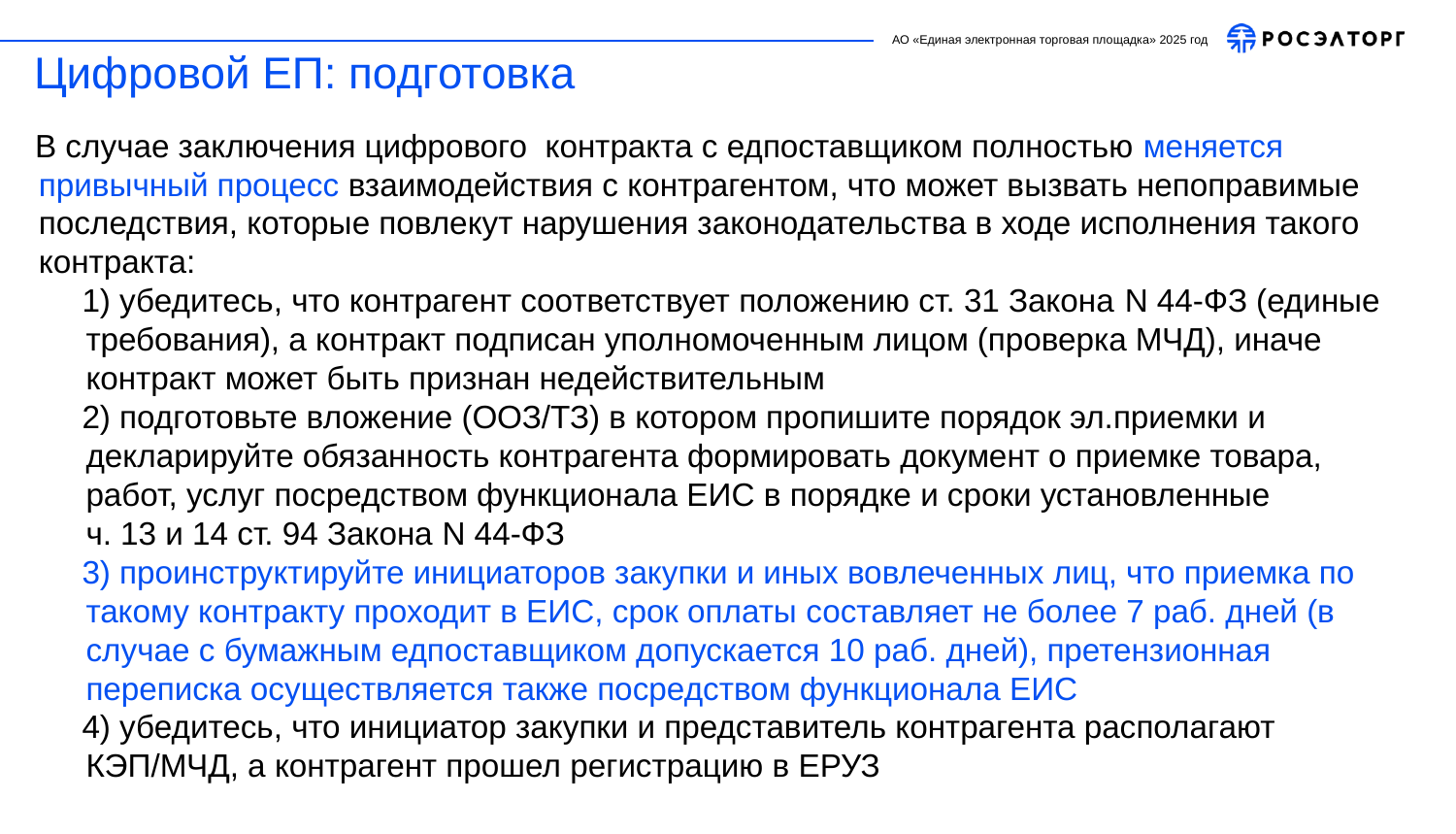

Цифровой ЕП: подготовка
В случае заключения цифрового  контракта с едпоставщиком полностью меняется привычный процесс взаимодействия с контрагентом, что может вызвать непоправимые последствия, которые повлекут нарушения законодательства в ходе исполнения такого контракта:
1) убедитесь, что контрагент соответствует положению ст. 31 Закона N 44-ФЗ (единые требования), а контракт подписан уполномоченным лицом (проверка МЧД), иначе контракт может быть признан недействительным
2) подготовьте вложение (ООЗ/ТЗ) в котором пропишите порядок эл.приемки и декларируйте обязанность контрагента формировать документ о приемке товара, работ, услуг посредством функционала ЕИС в порядке и сроки установленные
ч. 13 и 14 ст. 94 Закона N 44-ФЗ
3) проинструктируйте инициаторов закупки и иных вовлеченных лиц, что приемка по такому контракту проходит в ЕИС, срок оплаты составляет не более 7 раб. дней (в случае с бумажным едпоставщиком допускается 10 раб. дней), претензионная переписка осуществляется также посредством функционала ЕИС
4) убедитесь, что инициатор закупки и представитель контрагента располагают
КЭП/МЧД, а контрагент прошел регистрацию в ЕРУЗ